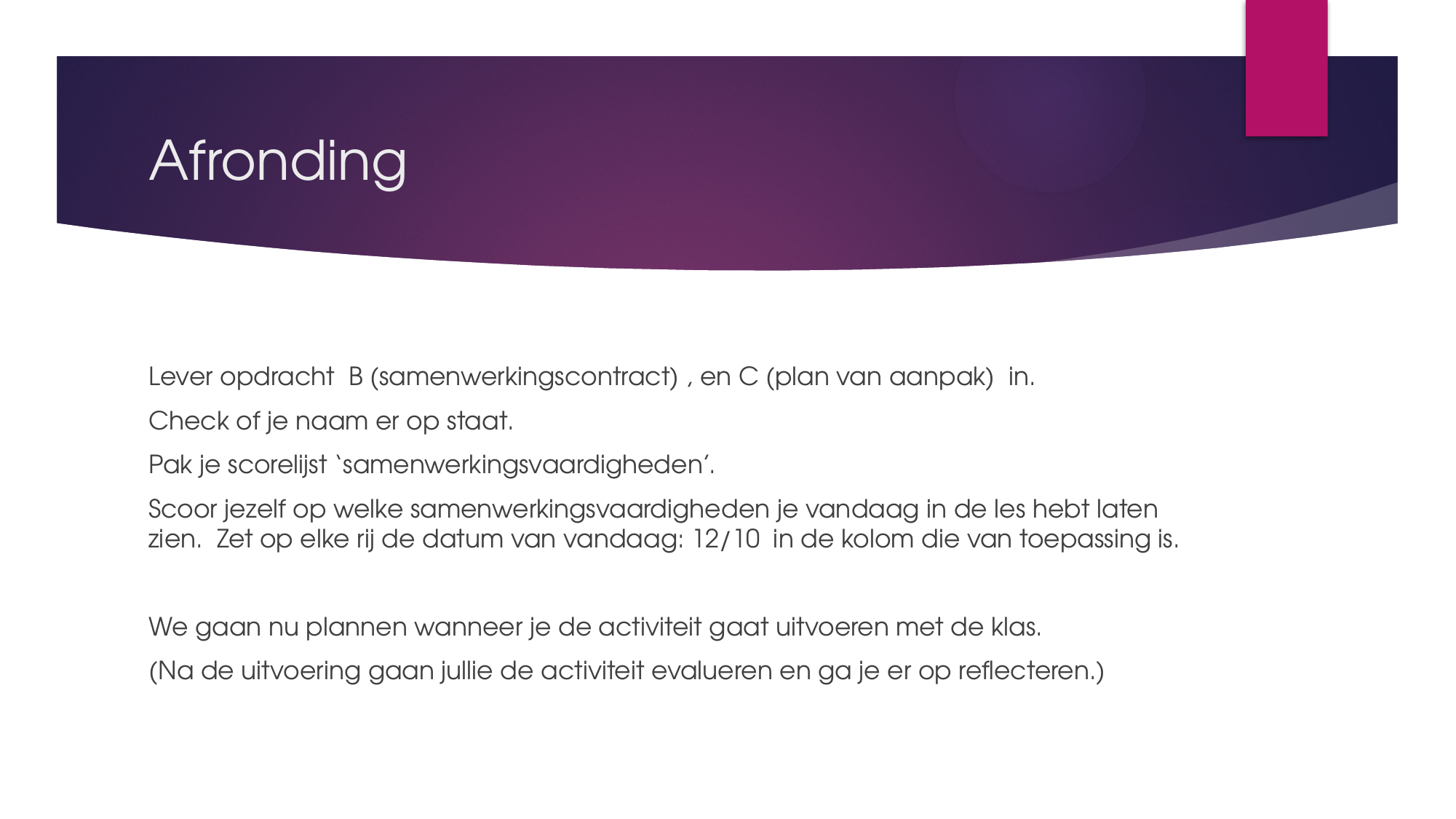

# Afronding

Lever opdracht  B (samenwerkingscontract) , en C (plan van aanpak)  in.
Check of je naam er op staat.
Pak je scorelijst ‘samenwerkingsvaardigheden’.
Scoor jezelf op welke samenwerkingsvaardigheden je vandaag in de les hebt laten zien.  Zet op elke rij de datum van vandaag: 12/10  in de kolom die van toepassing is.

We gaan nu plannen wanneer je de activiteit gaat uitvoeren met de klas.
(Na de uitvoering gaan jullie de activiteit evalueren en ga je er op reflecteren.)